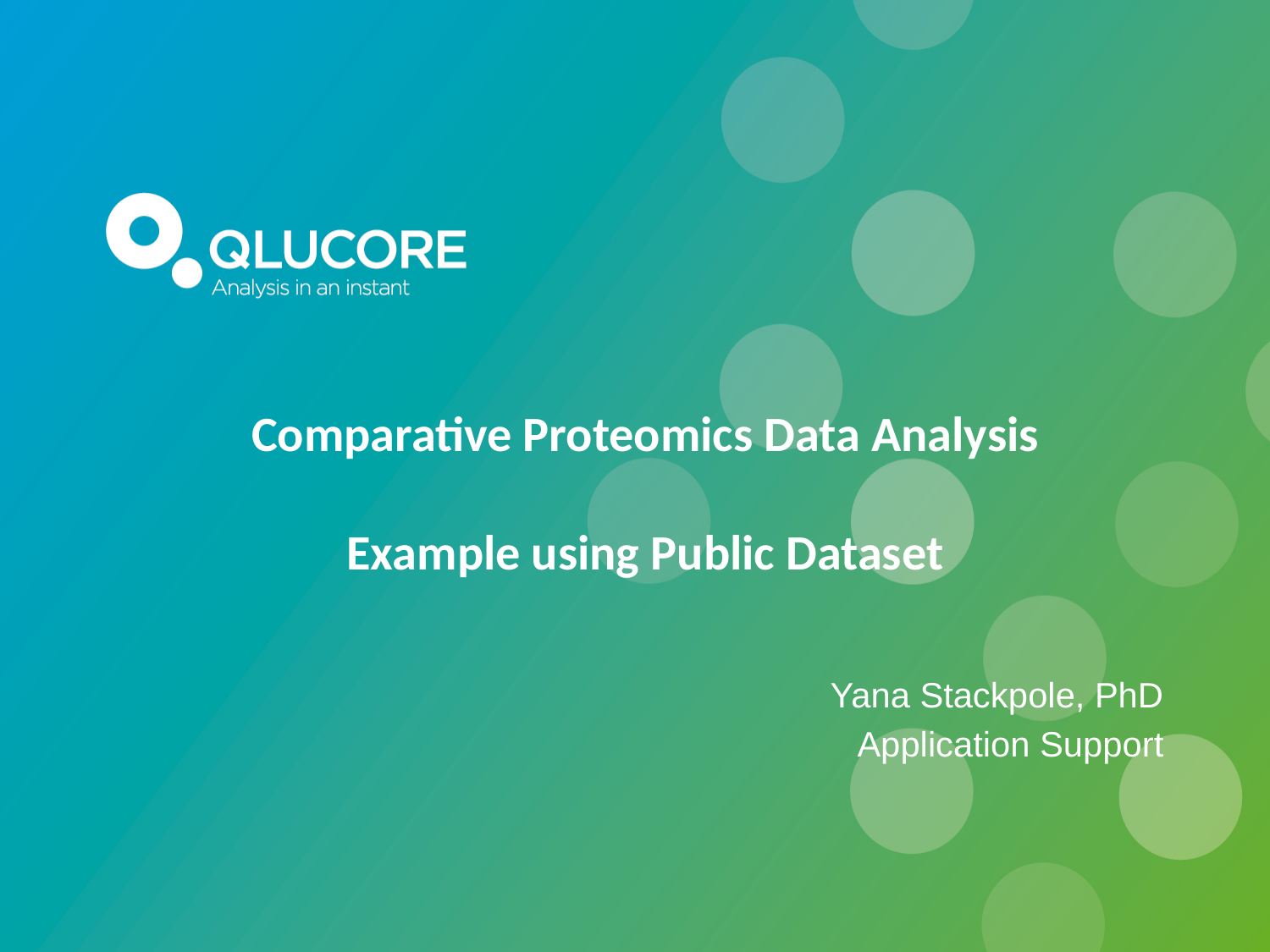

Comparative Proteomics Data Analysis

Example using Public Dataset
Yana Stackpole, PhD
Application Support